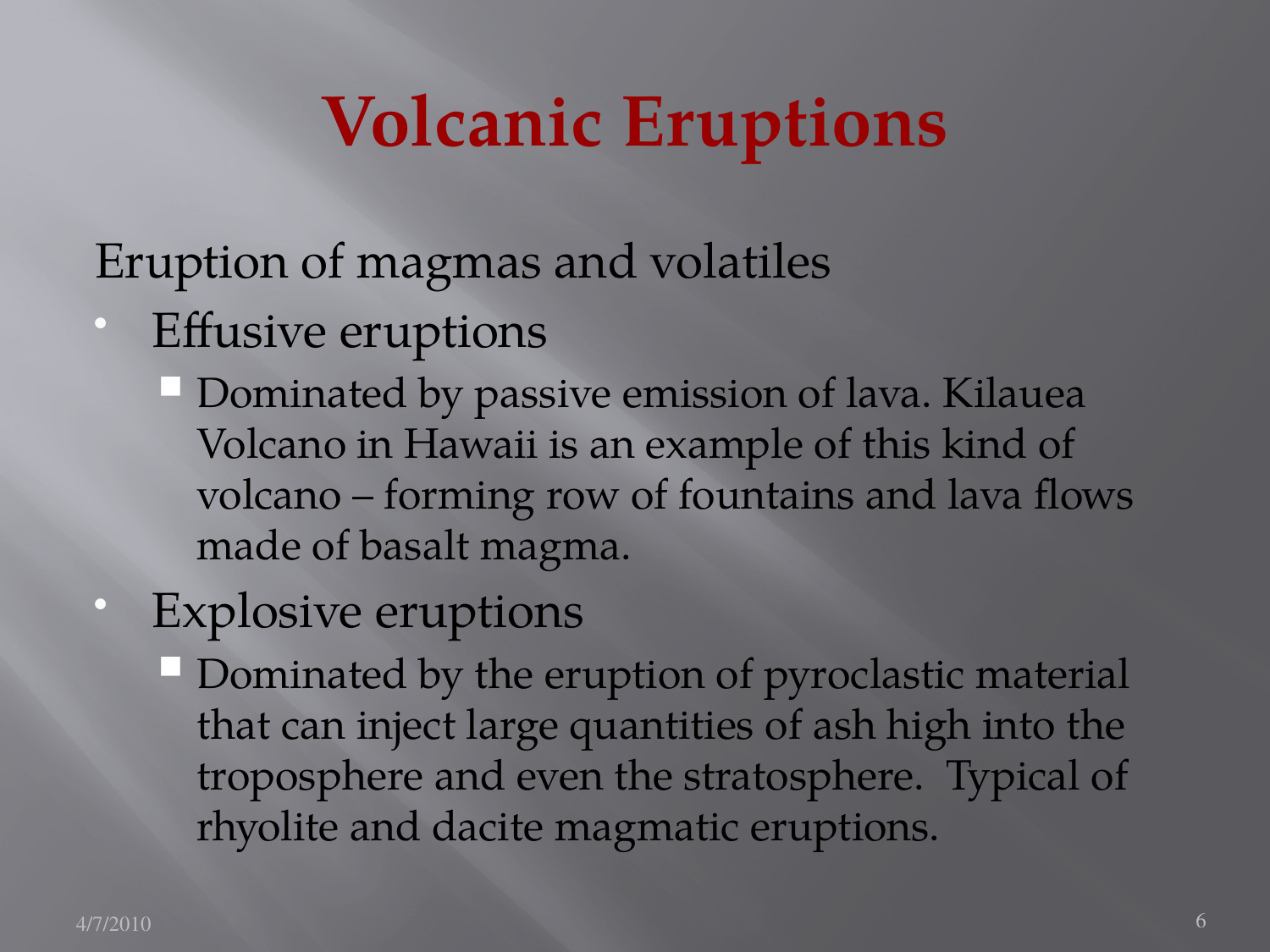

# Volcanic Eruptions
Eruption of magmas and volatiles
Effusive eruptions
Dominated by passive emission of lava. Kilauea Volcano in Hawaii is an example of this kind of volcano – forming row of fountains and lava flows made of basalt magma.
Explosive eruptions
Dominated by the eruption of pyroclastic material that can inject large quantities of ash high into the troposphere and even the stratosphere.  Typical of rhyolite and dacite magmatic eruptions.
4/7/2010
6